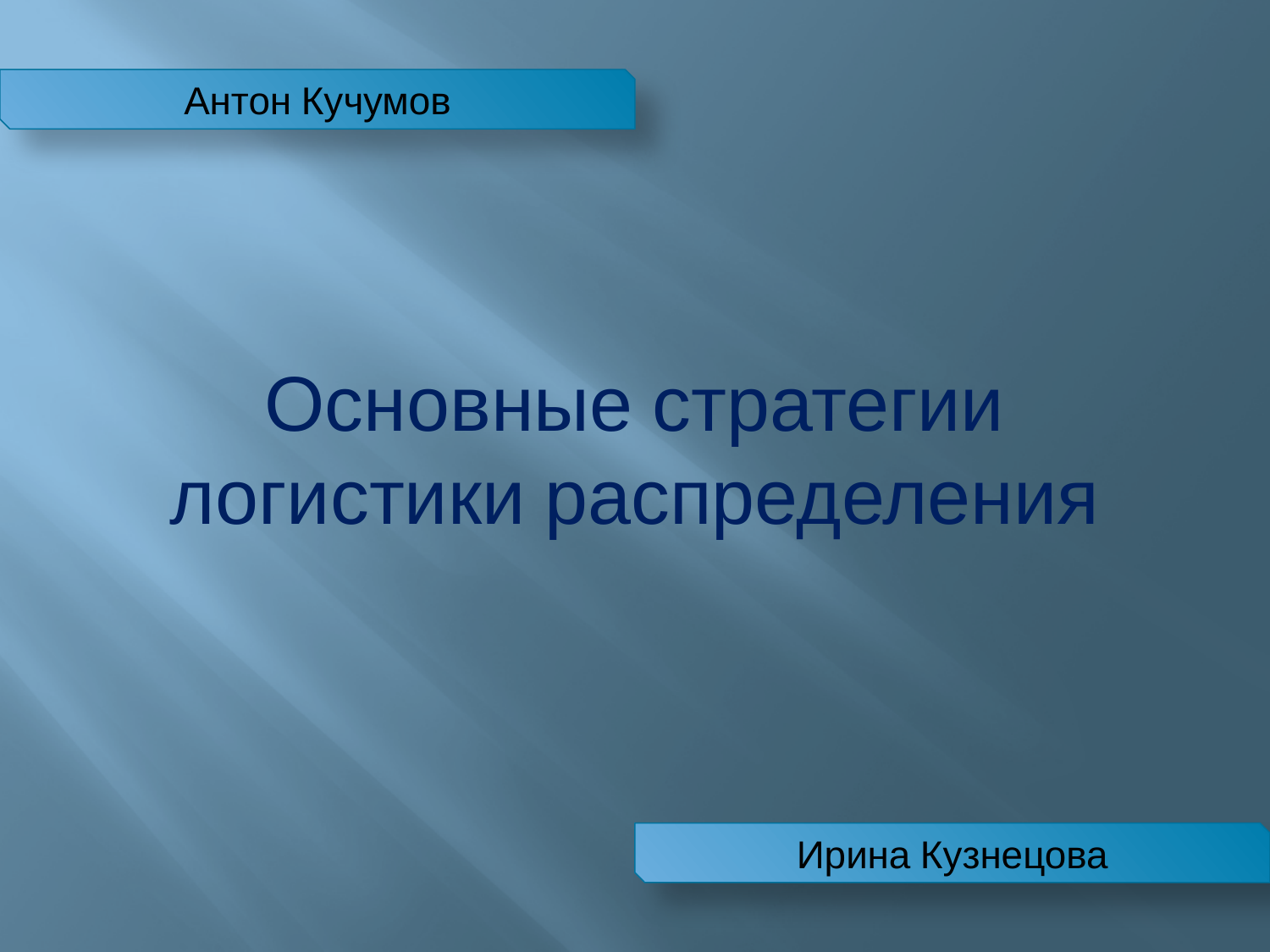

Антон Кучумов
Основные стратегии логистики распределения
Ирина Кузнецова